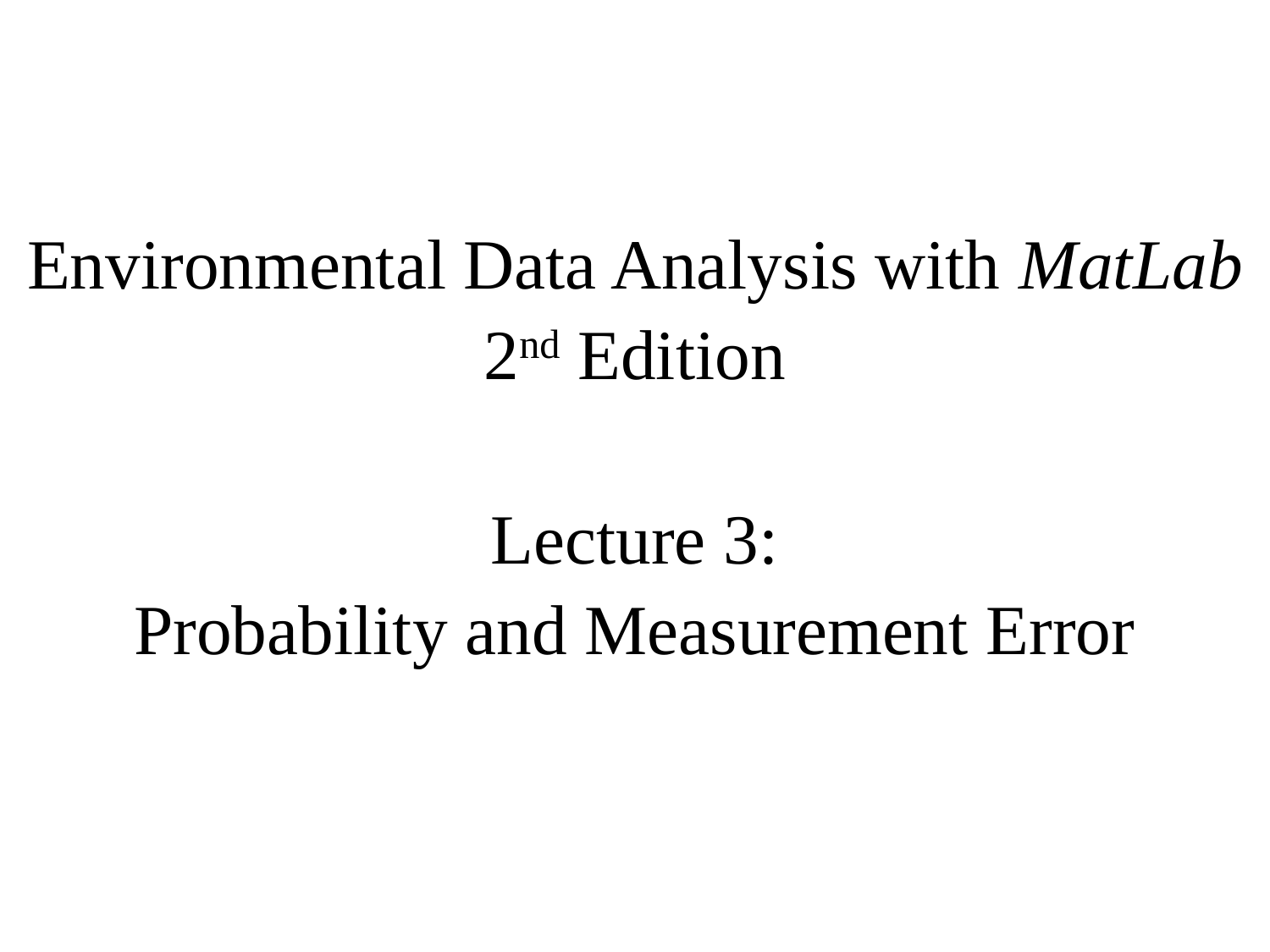

Environmental Data Analysis with MatLab
2nd Edition
Lecture 3:
Probability and Measurement Error